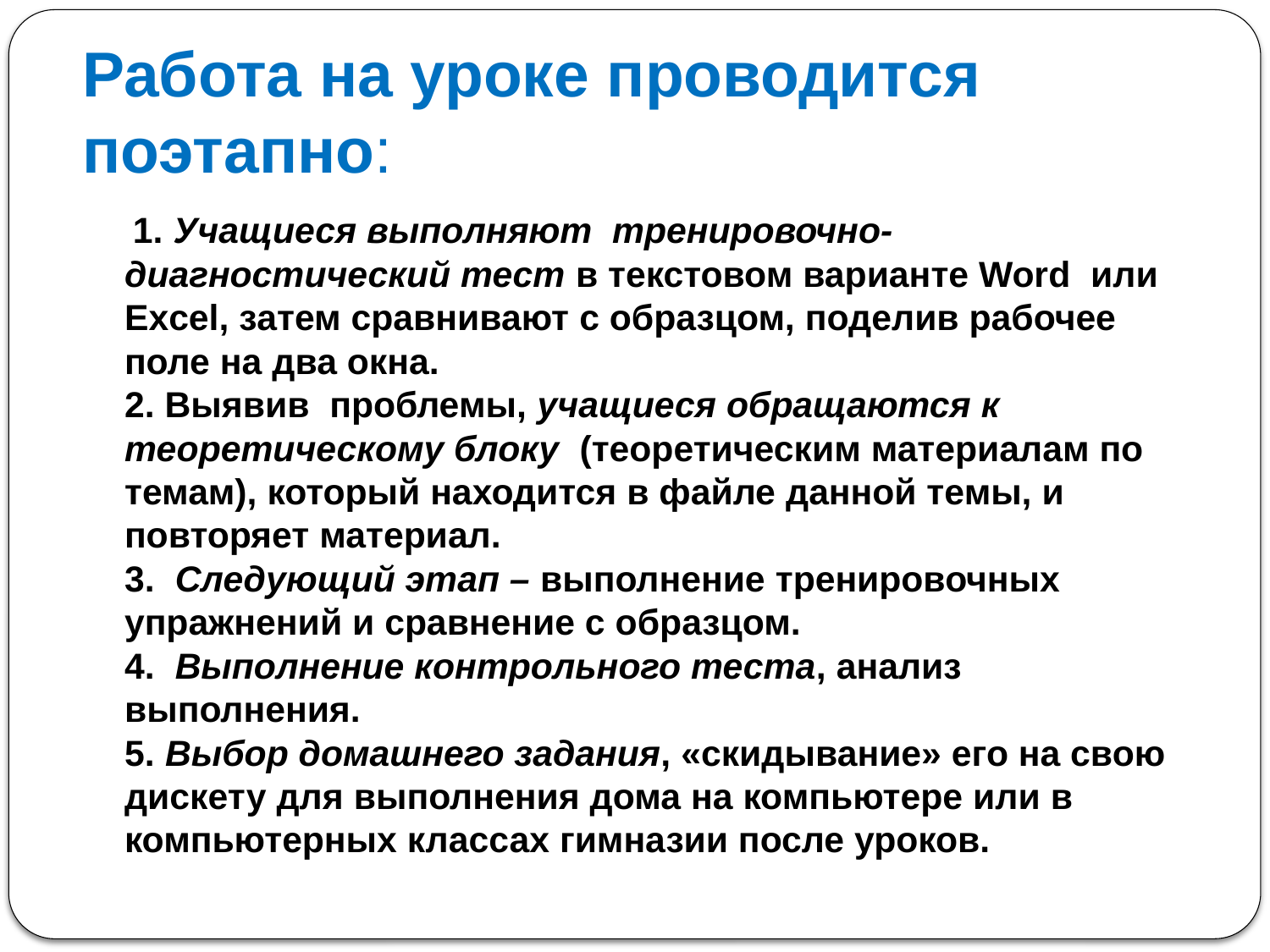

# Работа на уроке проводится  поэтапно:
    1. Учащиеся выполняют  тренировочно-диагностический тест в текстовом варианте Word  или  Excel, затем сравнивают с образцом, поделив рабочее поле на два окна.
2. Выявив  проблемы, учащиеся обращаются к  теоретическому блоку  (теоретическим материалам по темам), который находится в файле данной темы, и повторяет материал.
3.  Следующий этап – выполнение тренировочных упражнений и сравнение с образцом.
4.  Выполнение контрольного теста, анализ выполнения.
5. Выбор домашнего задания, «скидывание» его на свою дискету для выполнения дома на компьютере или в компьютерных классах гимназии после уроков.